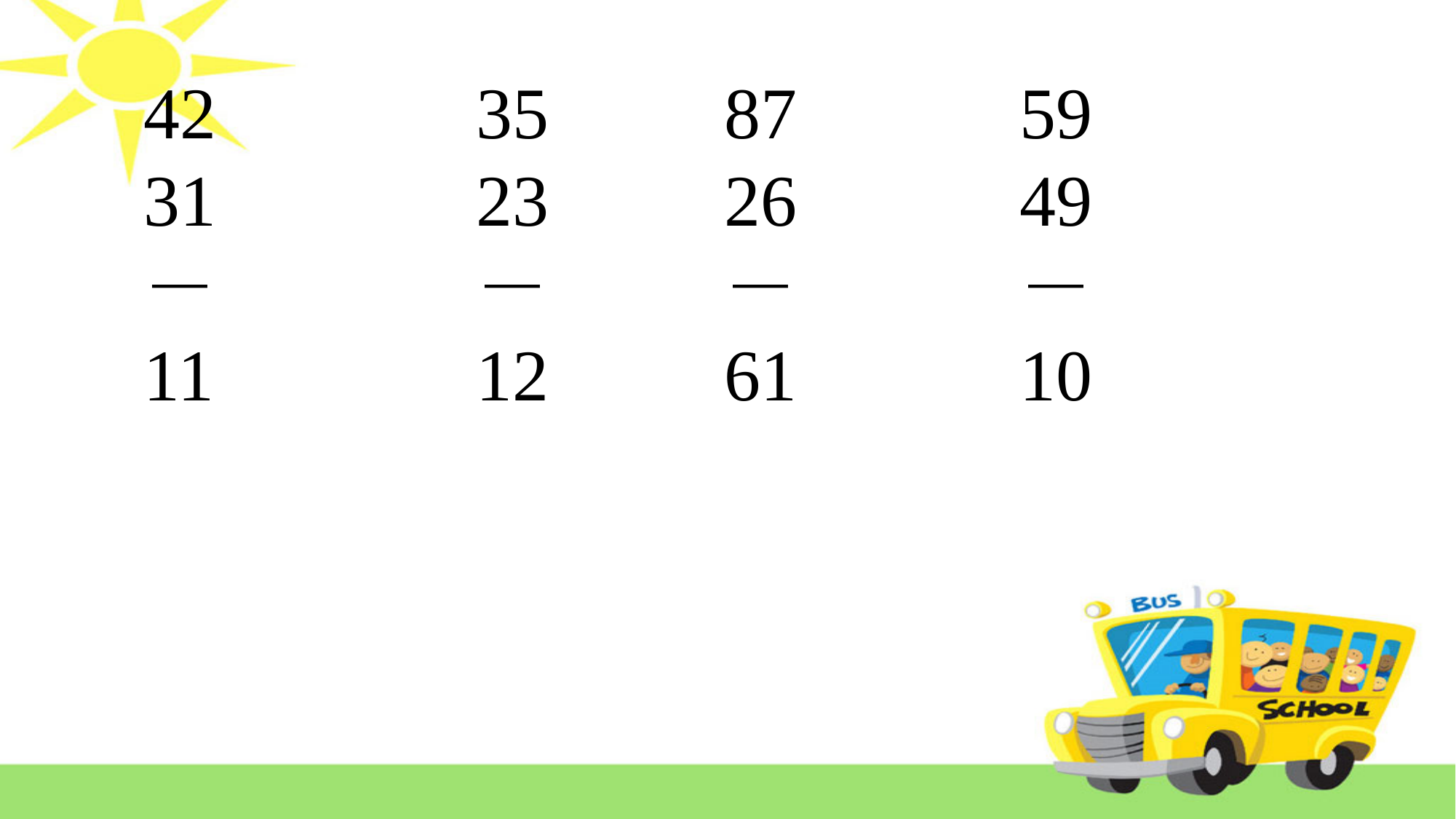

42
31
－
11
35
23
－
12
87
26
－
61
59
49
－
10